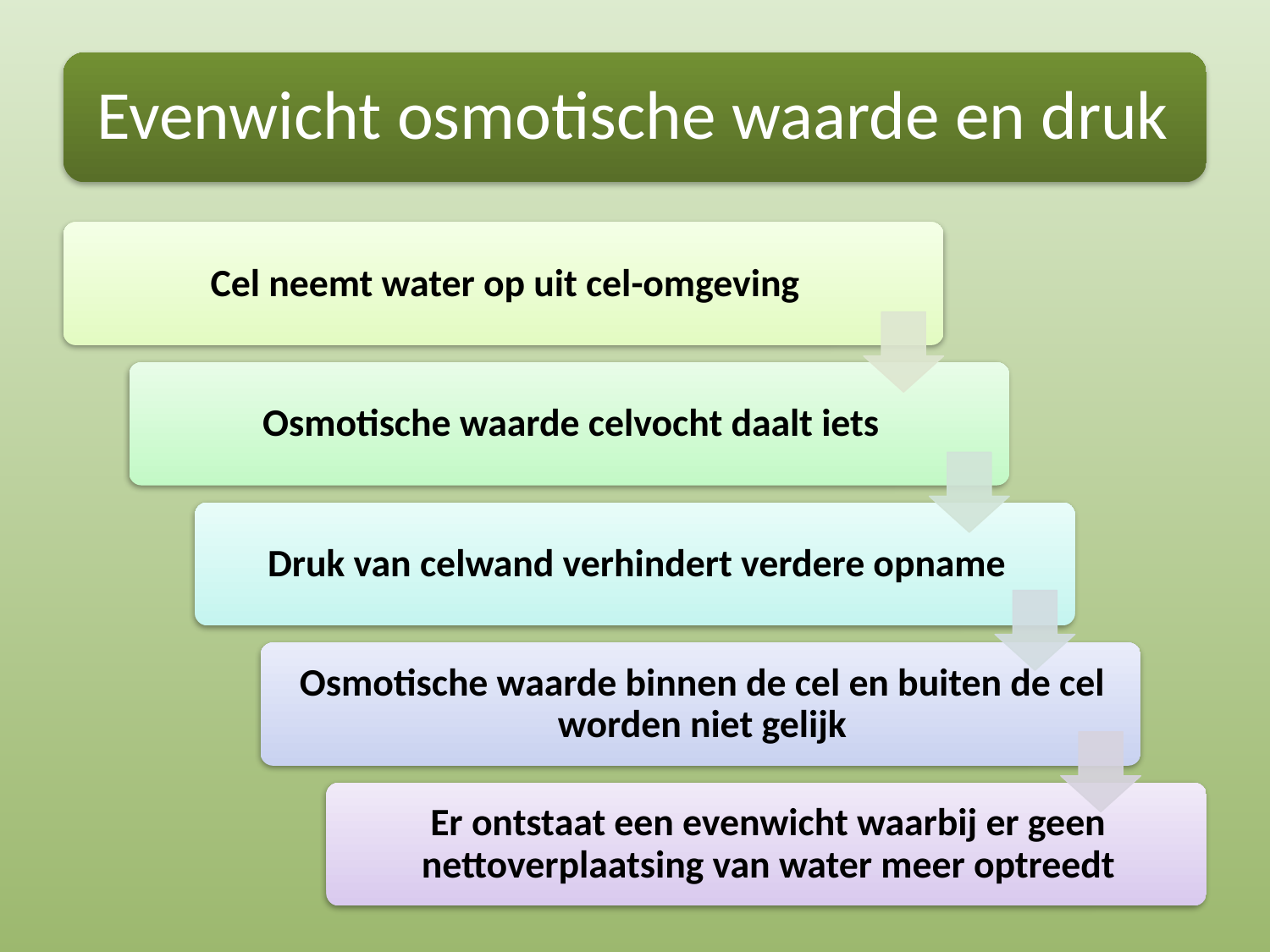

Evenwicht osmotische waarde en druk
Cel neemt water op uit cel-omgeving
Osmotische waarde celvocht daalt iets
Druk van celwand verhindert verdere opname
Osmotische waarde binnen de cel en buiten de cel worden niet gelijk
Er ontstaat een evenwicht waarbij er geen nettoverplaatsing van water meer optreedt